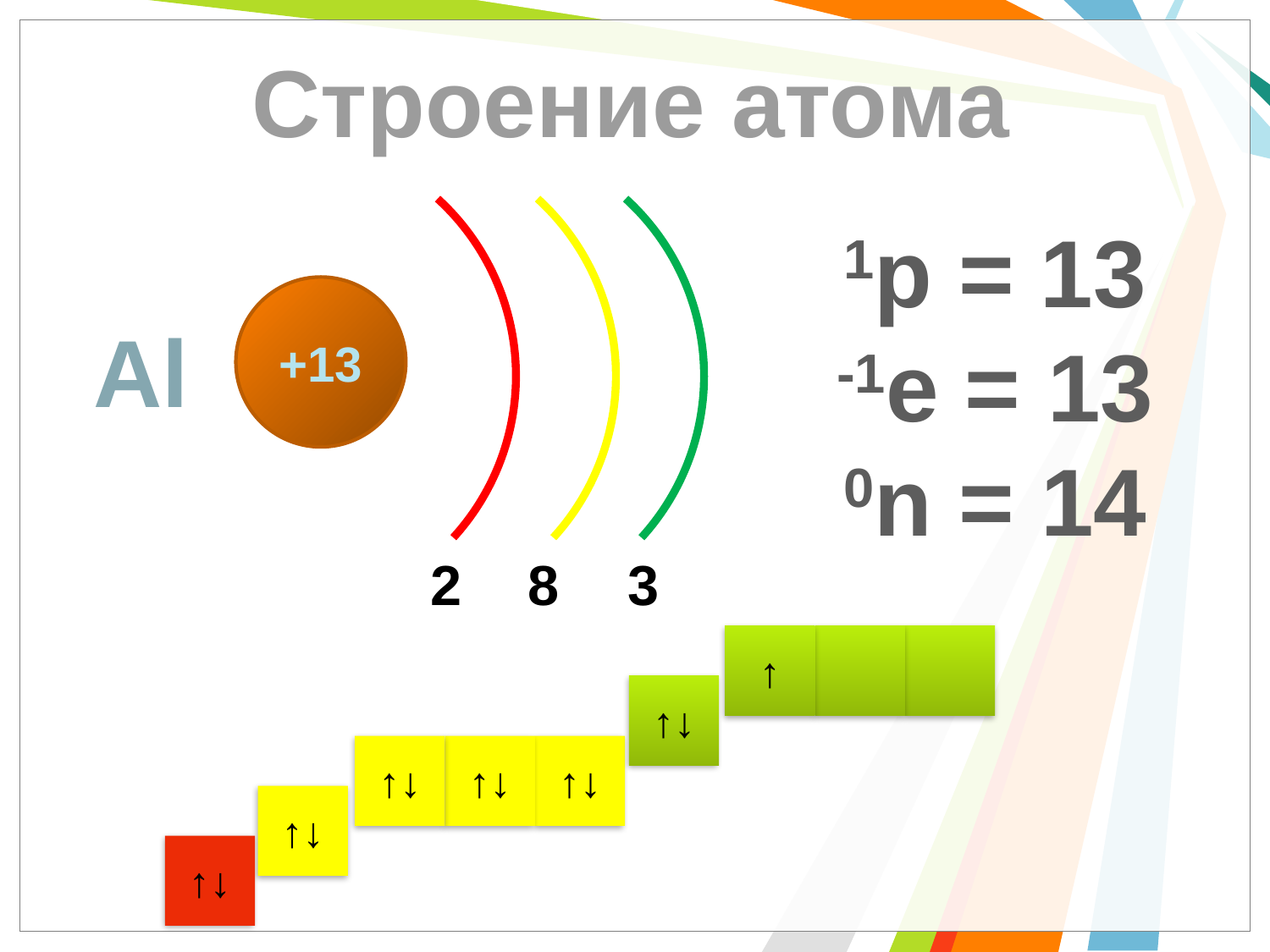

Строение атома

1p = 13
-1e = 13
0n = 14
+13
Al
2
8
3
↑

↑↓
↑↓
↑↓
↑↓
↑↓
↑↓